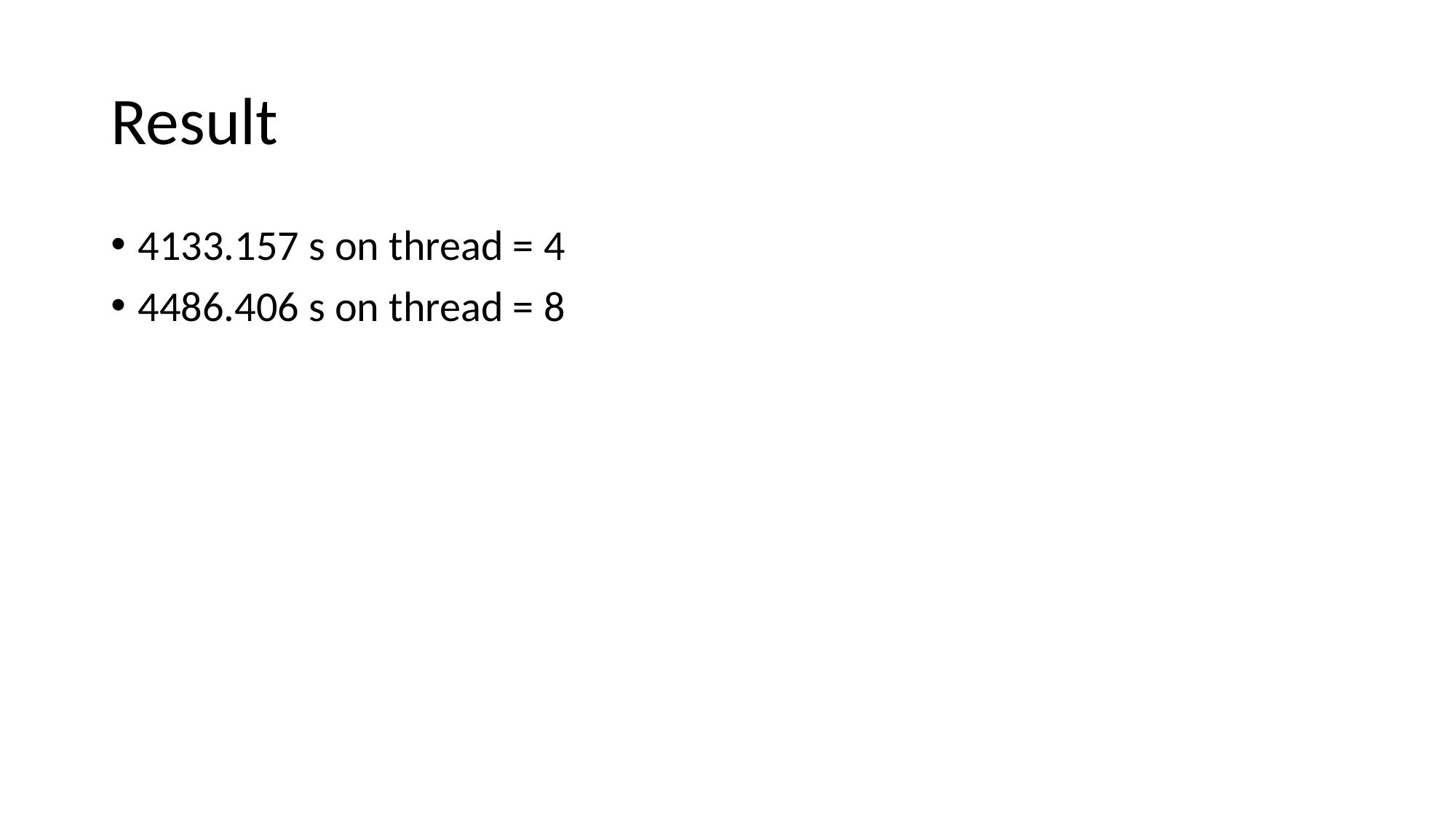

# Result
4133.157 s on thread = 4
4486.406 s on thread = 8